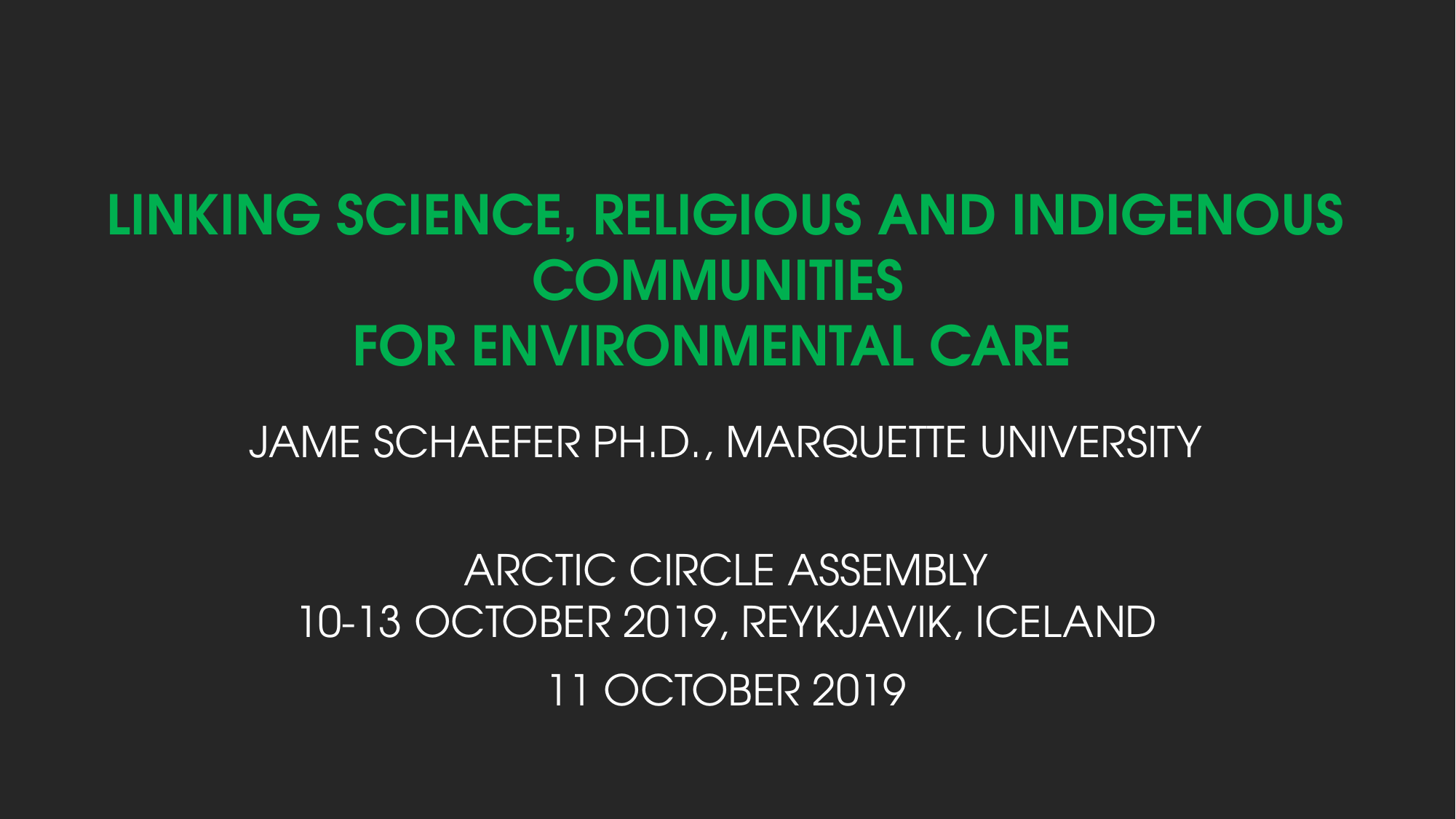

Linking Science, Religious and Indigenous Communities
for Environmental Care

Jame Schaefer Ph.D., Marquette University

Arctic Circle Assembly
10-13 October 2019, Reykjavik, Iceland
11 October 2019